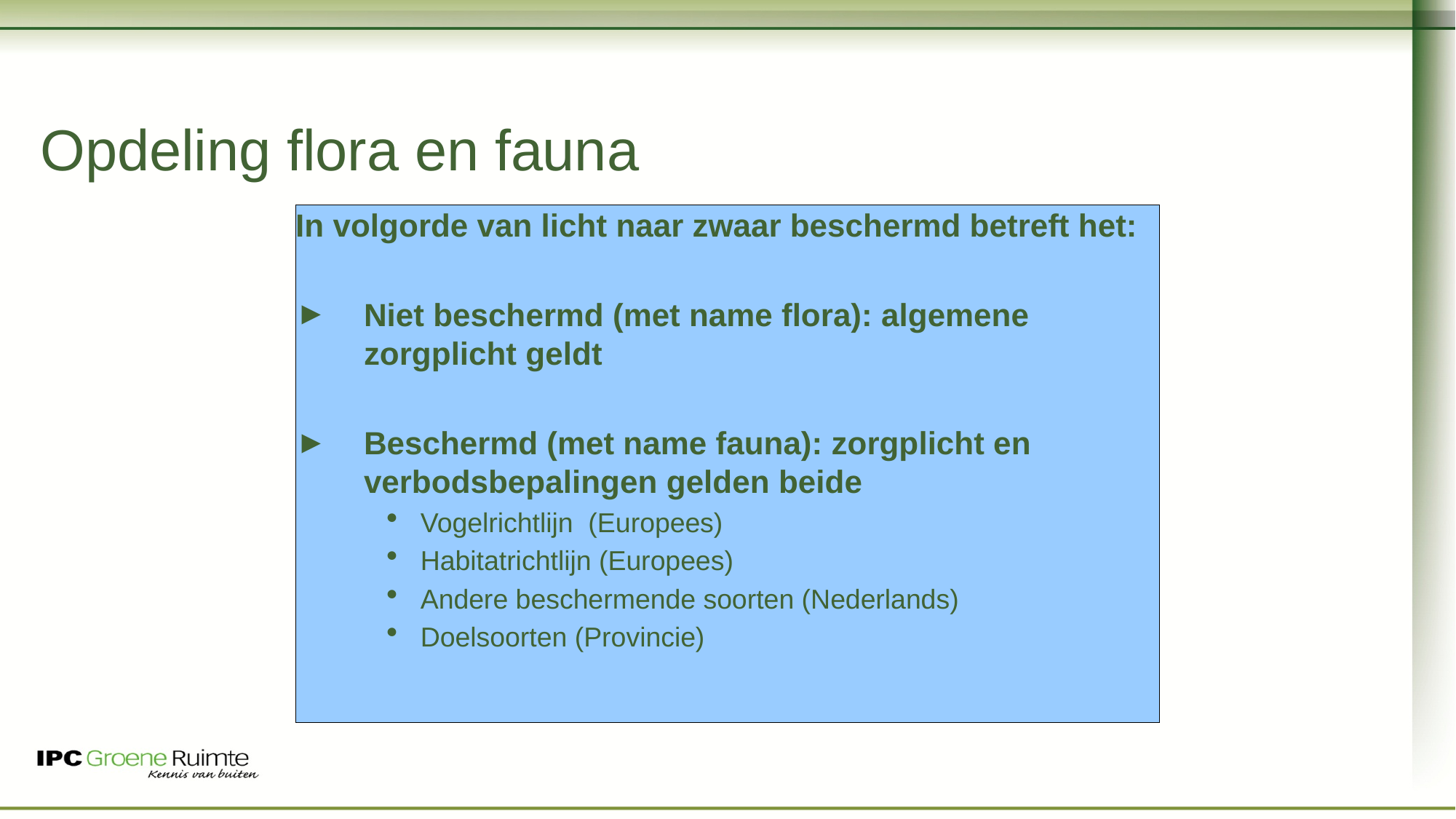

# Opdeling flora en fauna
In volgorde van licht naar zwaar beschermd betreft het:

Niet beschermd (met name flora): algemene zorgplicht geldt

Beschermd (met name fauna): zorgplicht en verbodsbepalingen gelden beide
Vogelrichtlijn  (Europees)
Habitatrichtlijn (Europees)
Andere beschermende soorten (Nederlands)
Doelsoorten (Provincie)